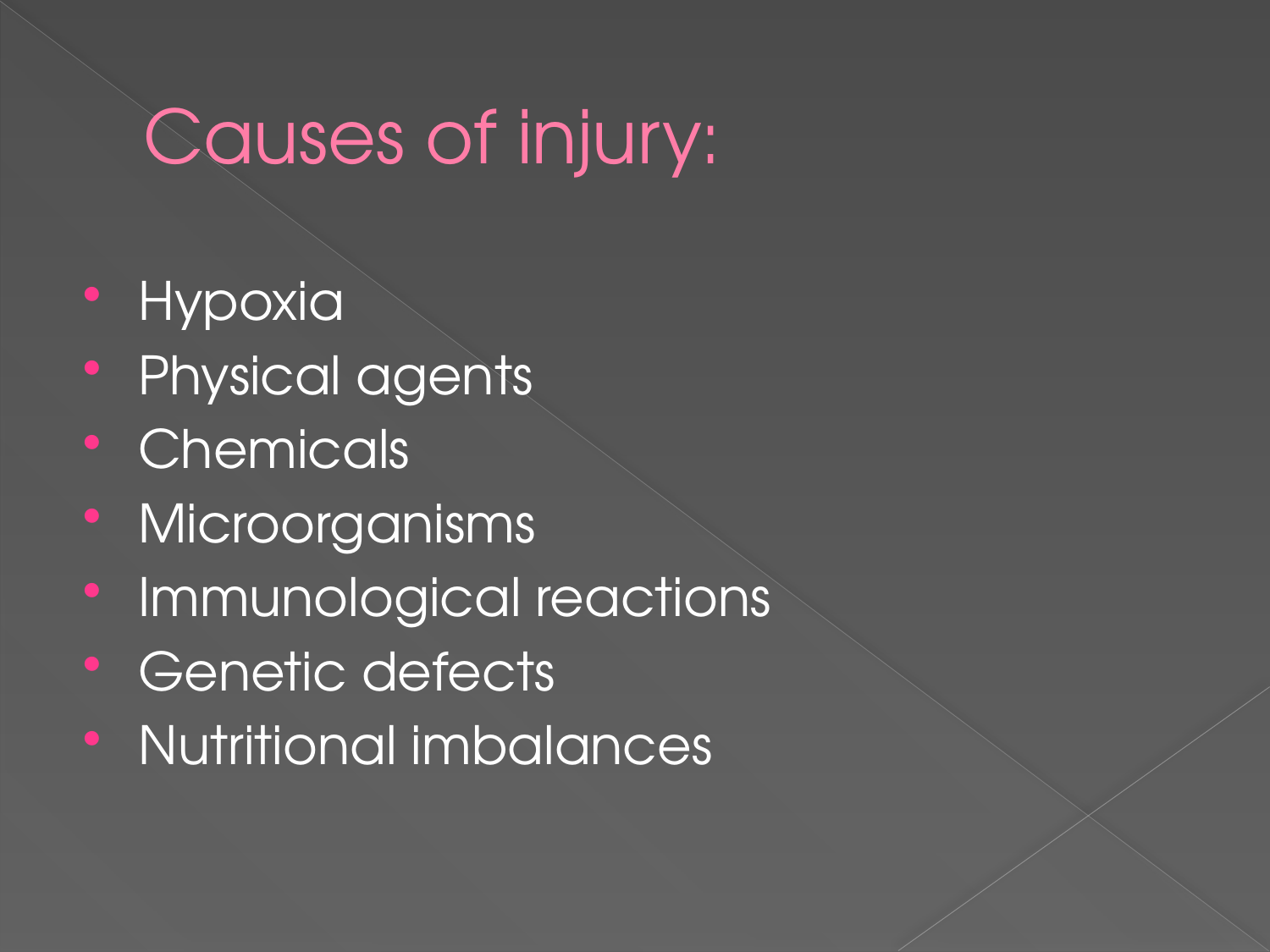

# Causes of injury:
Hypoxia
Physical agents
Chemicals
Microorganisms
Immunological reactions
Genetic defects
Nutritional imbalances